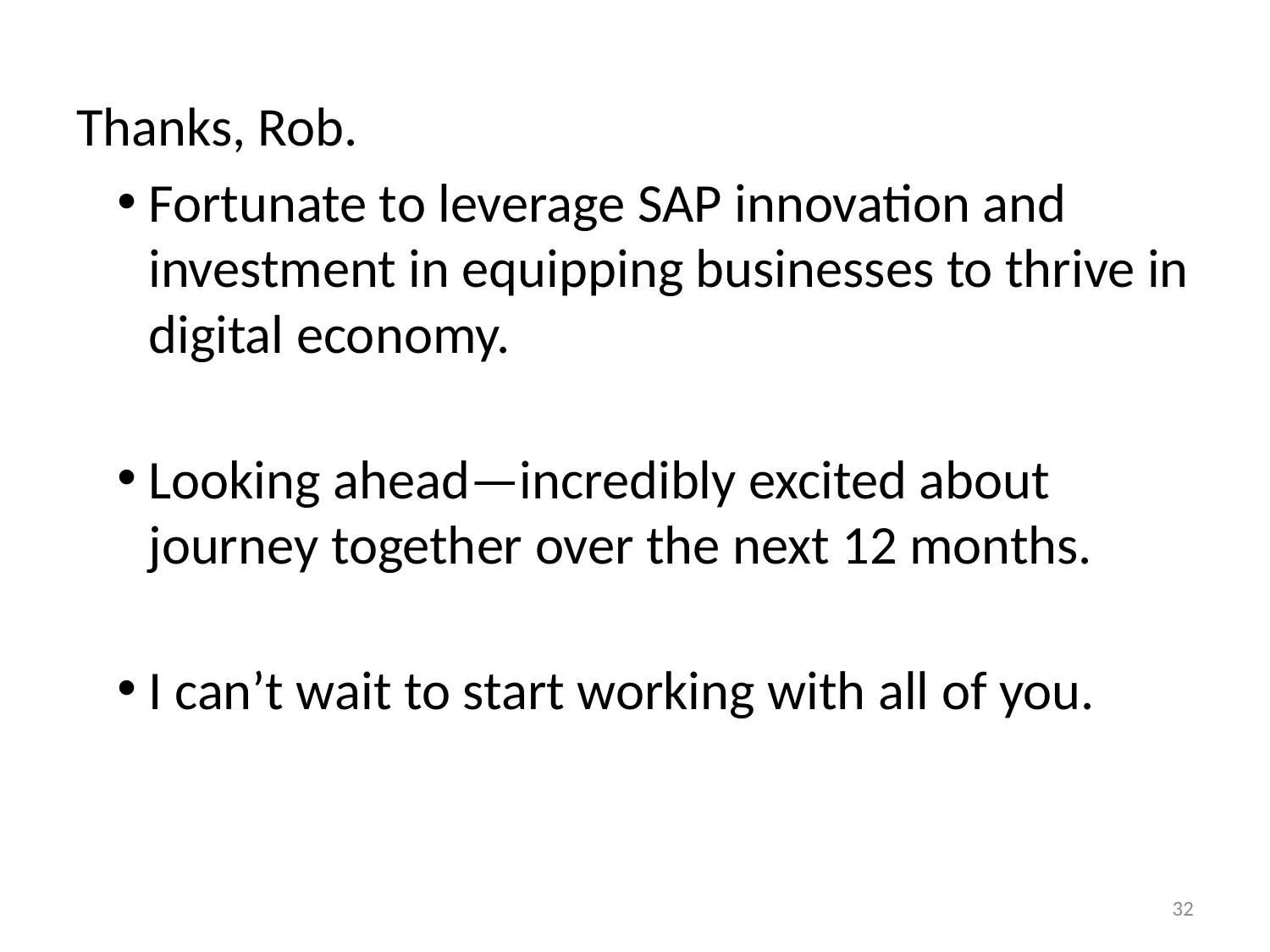

Thanks, Rob.
Fortunate to leverage SAP innovation and investment in equipping businesses to thrive in digital economy.

Looking ahead—incredibly excited about journey together over the next 12 months.

I can’t wait to start working with all of you.
32